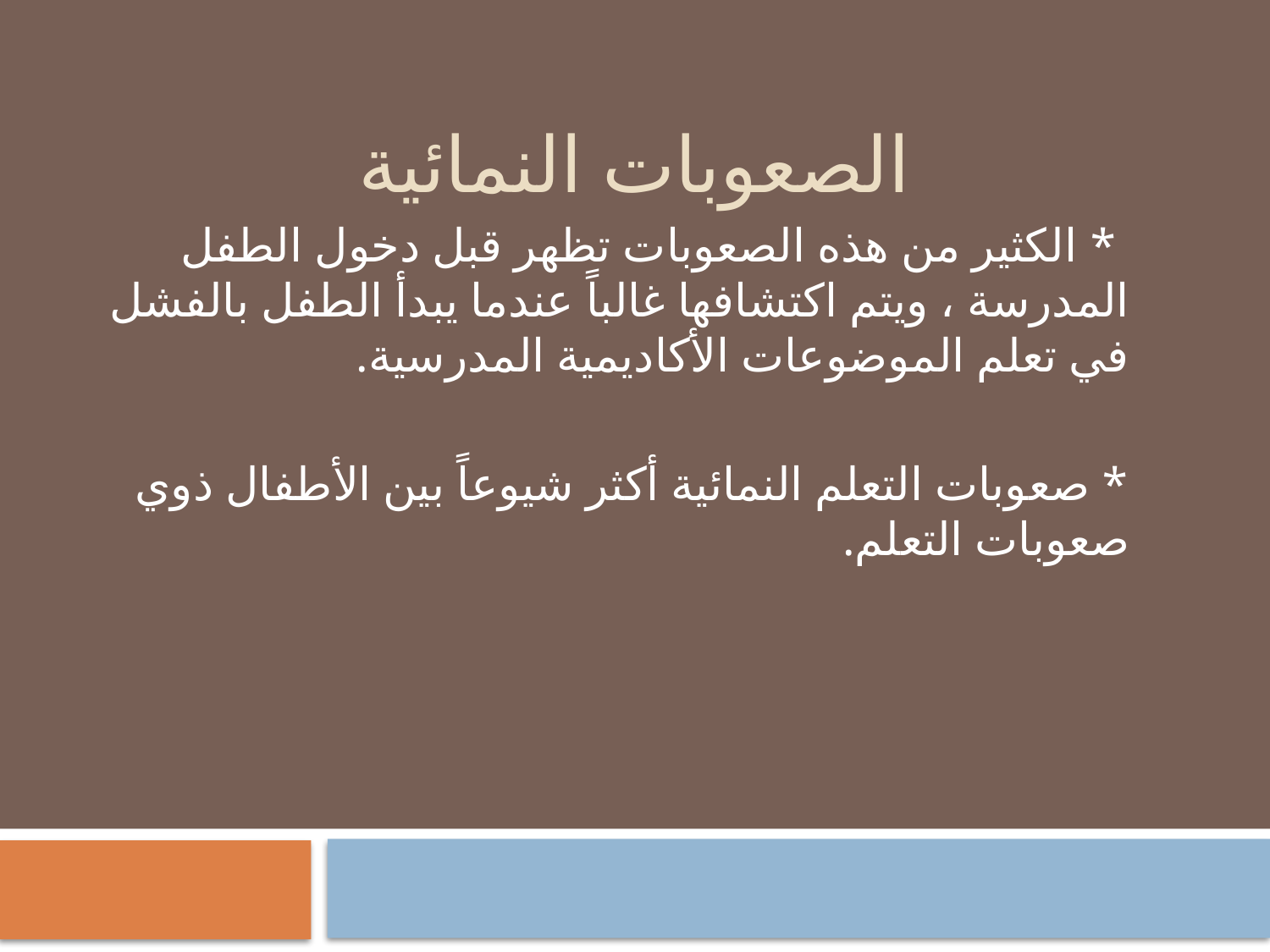

# الصعوبات النمائية
 * الكثير من هذه الصعوبات تظهر قبل دخول الطفل المدرسة ، ويتم اكتشافها غالباً عندما يبدأ الطفل بالفشل في تعلم الموضوعات الأكاديمية المدرسية.

* صعوبات التعلم النمائية أكثر شيوعاً بين الأطفال ذوي صعوبات التعلم.